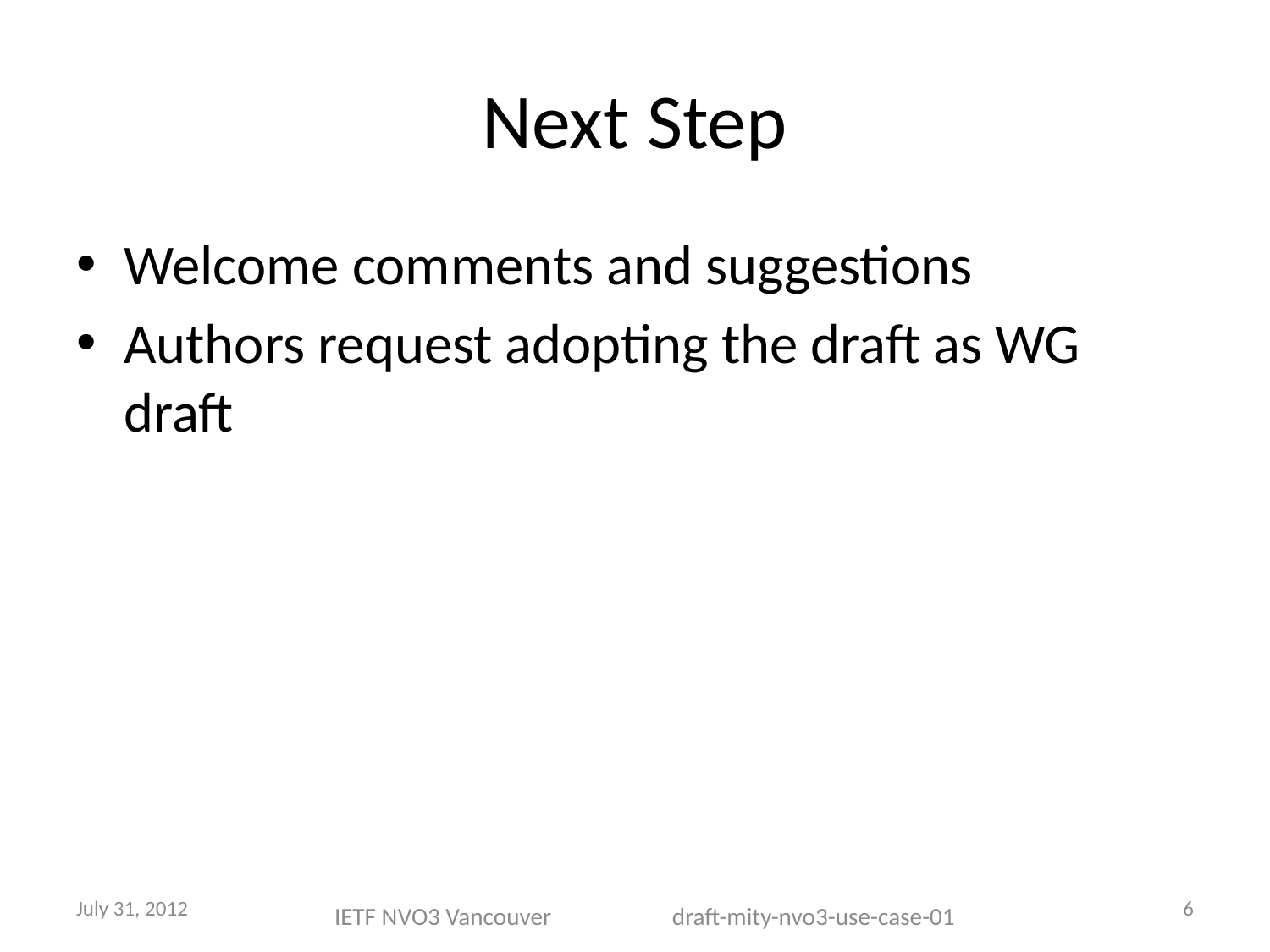

# Next Step
Welcome comments and suggestions
Authors request adopting the draft as WG draft
IETF NVO3 Vancouver                      draft-mity-nvo3-use-case-01
July 31, 2012
6